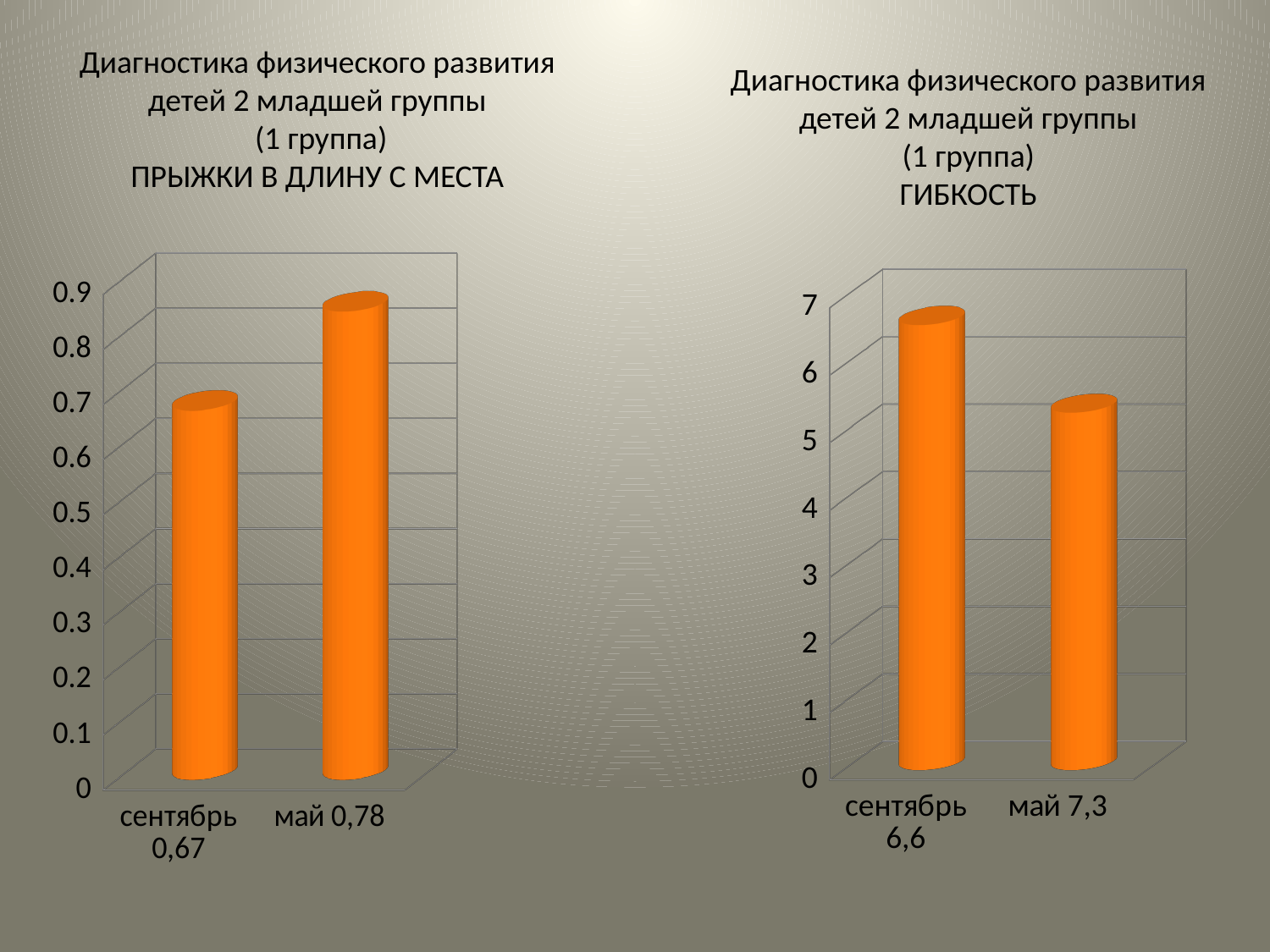

# Диагностика физического развития детей 2 младшей группы (1 группа) ПРЫЖКИ В ДЛИНУ С МЕСТА
Диагностика физического развития
 детей 2 младшей группы
(1 группа)
ГИБКОСТЬ

[unsupported chart]

[unsupported chart]